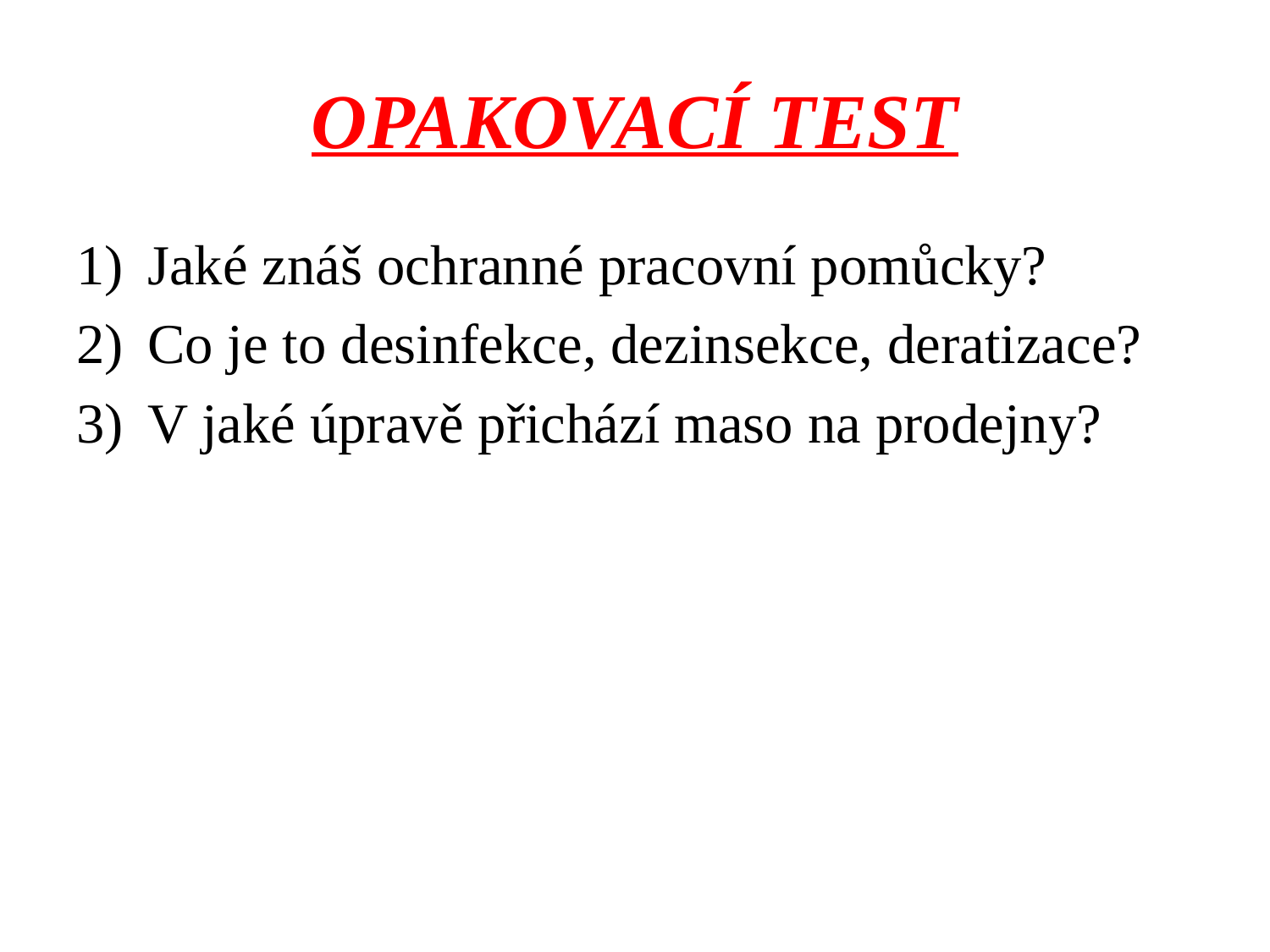

# OPAKOVACÍ TEST
Jaké znáš ochranné pracovní pomůcky?
Co je to desinfekce, dezinsekce, deratizace?
V jaké úpravě přichází maso na prodejny?